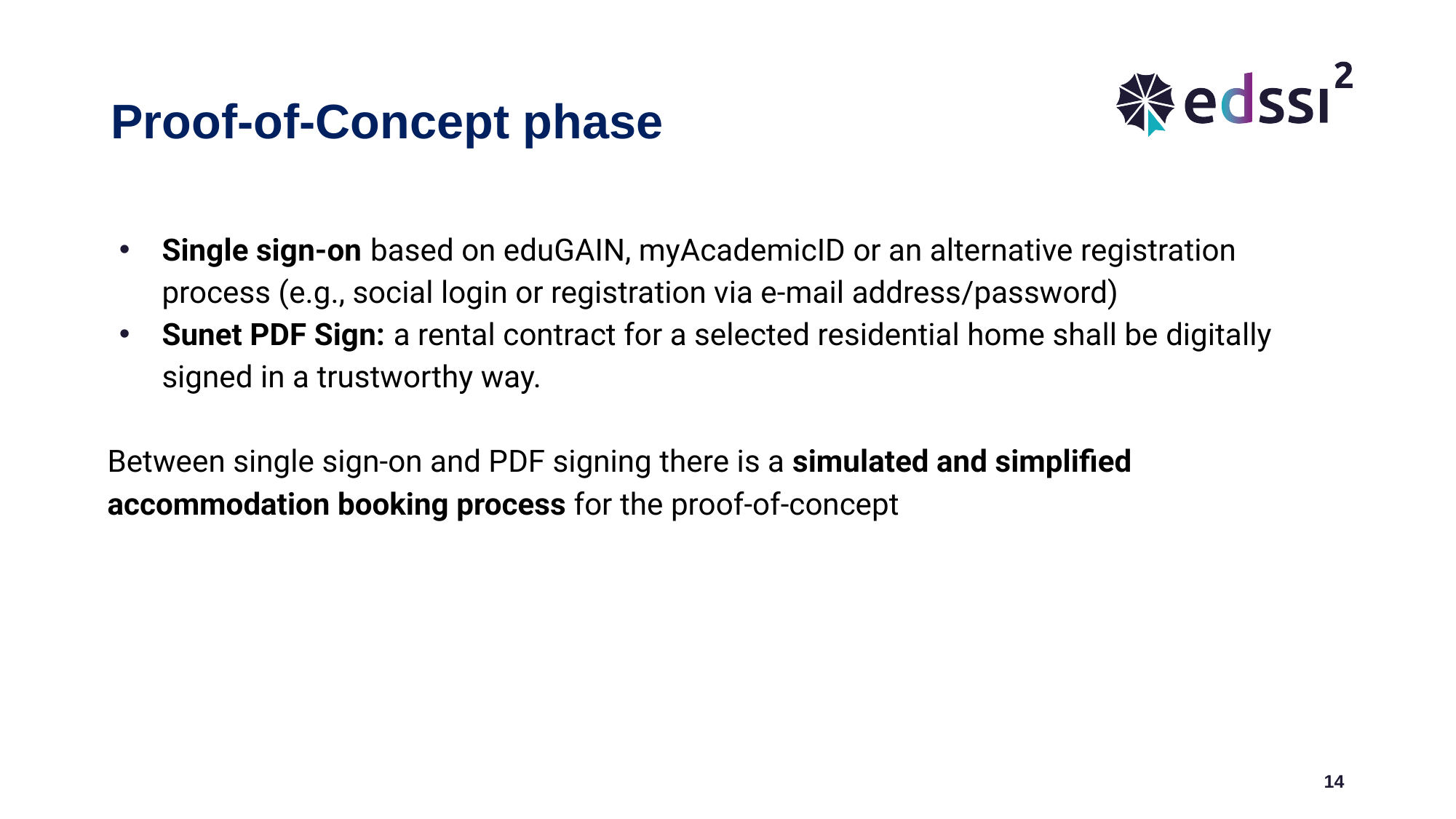

# Proof-of-Concept phase
Single sign-on based on eduGAIN, myAcademicID or an alternative registration process (e.g., social login or registration via e-mail address/password)
Sunet PDF Sign: a rental contract for a selected residential home shall be digitally signed in a trustworthy way.

Between single sign-on and PDF signing there is a simulated and simplified accommodation booking process for the proof-of-concept

14